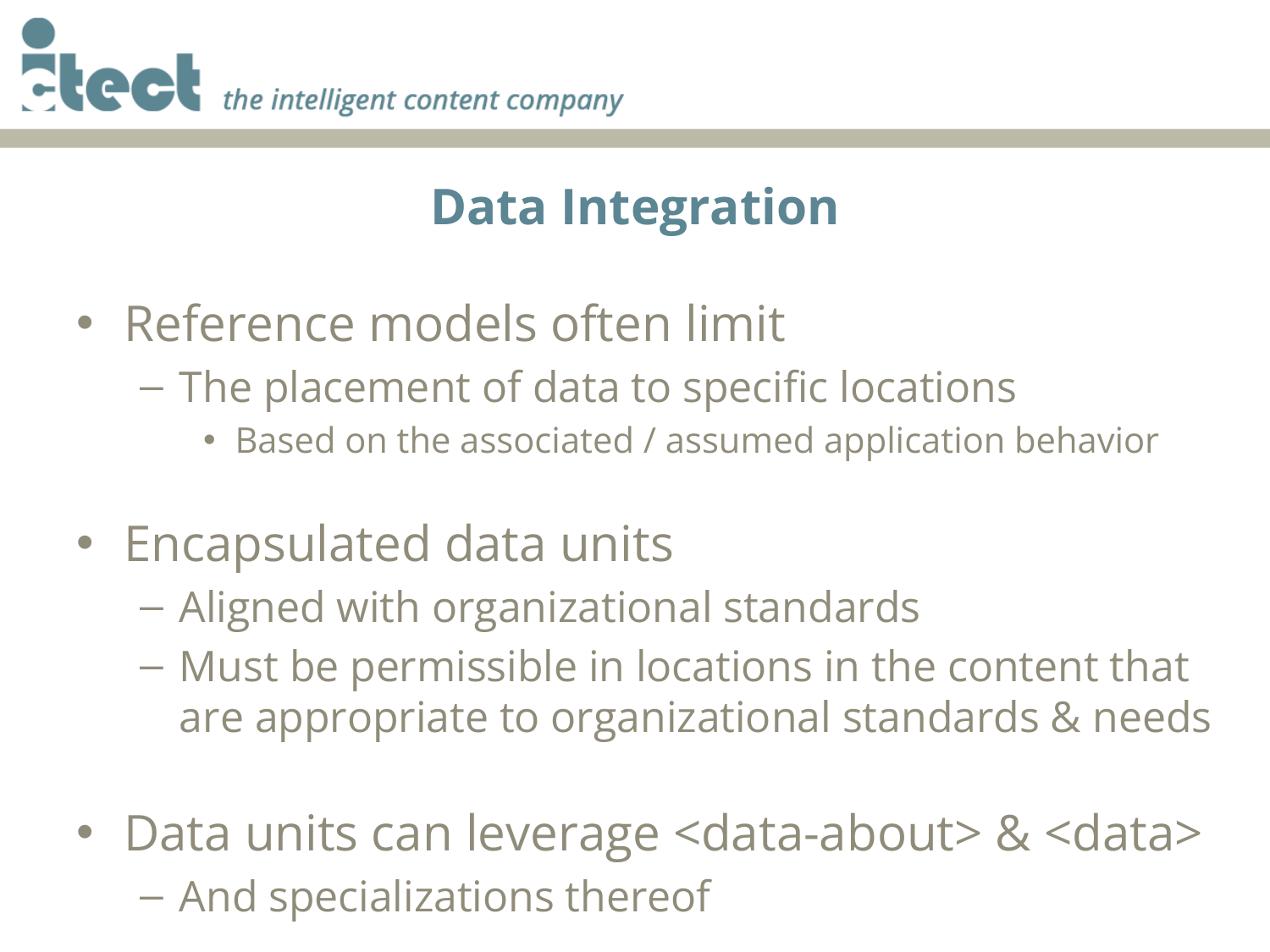

# Data Integration
Reference models often limit
The placement of data to specific locations
Based on the associated / assumed application behavior
Encapsulated data units
Aligned with organizational standards
Must be permissible in locations in the content that are appropriate to organizational standards & needs
Data units can leverage <data-about> & <data>
And specializations thereof